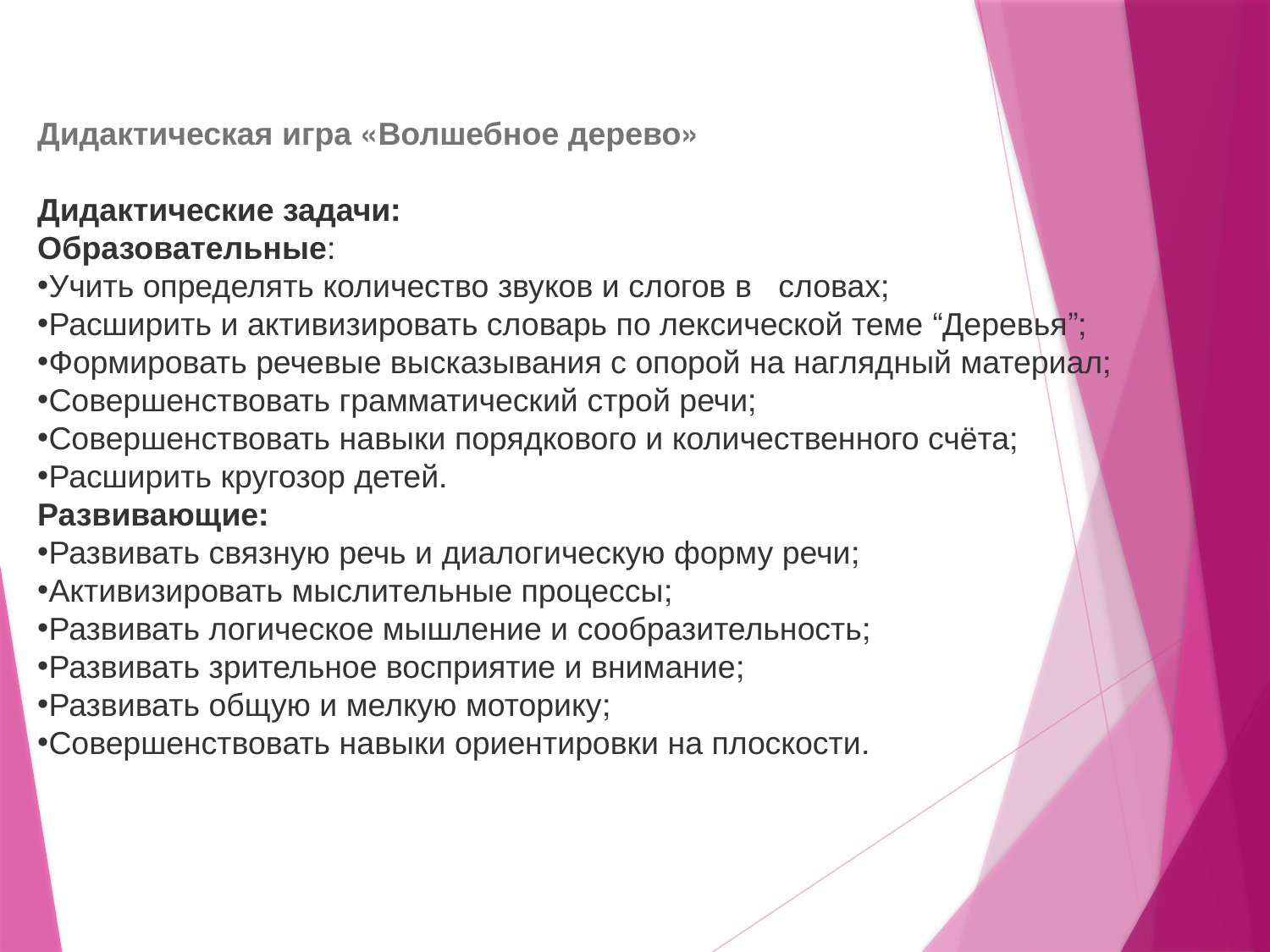

Дидактическая игра «Волшебное дерево»

Дидактические задачи:
Образовательные:
Учить определять количество звуков и слогов в   словах;
Расширить и активизировать словарь по лексической теме “Деревья”;
Формировать речевые высказывания с опорой на наглядный материал;
Совершенствовать грамматический строй речи;
Совершенствовать навыки порядкового и количественного счёта;
Расширить кругозор детей.
Развивающие:
Развивать связную речь и диалогическую форму речи;
Активизировать мыслительные процессы;
Развивать логическое мышление и сообразительность;
Развивать зрительное восприятие и внимание;
Развивать общую и мелкую моторику;
Совершенствовать навыки ориентировки на плоскости.